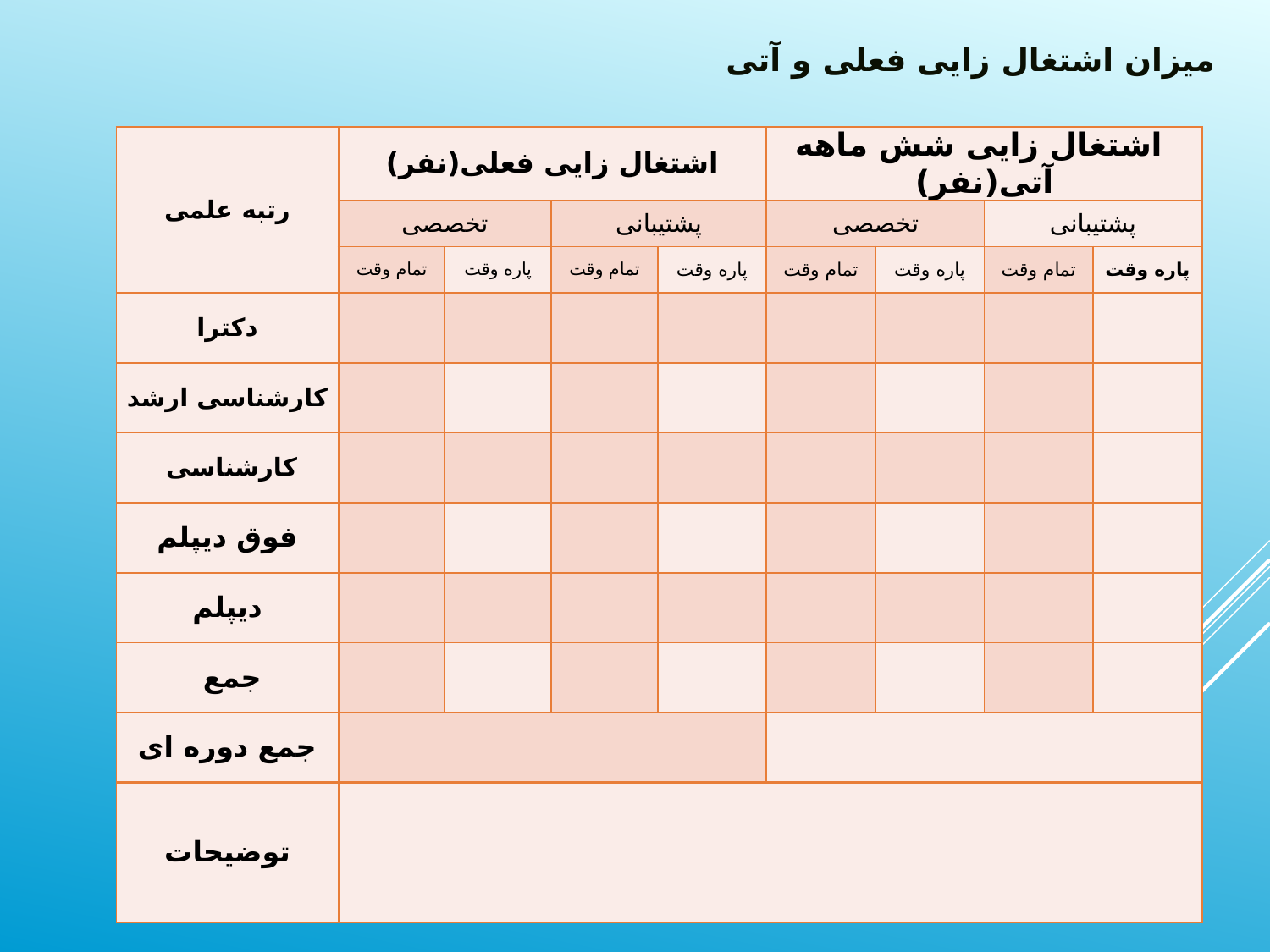

میزان اشتغال زایی فعلی و آتی
| رتبه علمی | اشتغال زایی فعلی(نفر) |  |  |  | اشتغال زایی شش ماهه آتی(نفر) |  |  |  |
| --- | --- | --- | --- | --- | --- | --- | --- | --- |
|  | تخصصی |  | پشتیبانی |  | تخصصی |  | پشتیبانی |  |
|  | تمام وقت | پاره وقت | تمام وقت | پاره وقت | تمام وقت | پاره وقت | تمام وقت | پاره وقت |
| دکترا |  |  |  |  |  |  |  |  |
| کارشناسی ارشد |  |  |  |  |  |  |  |  |
| کارشناسی |  |  |  |  |  |  |  |  |
| فوق دیپلم |  |  |  |  |  |  |  |  |
| دیپلم |  |  |  |  |  |  |  |  |
| جمع |  |  |  |  |  |  |  |  |
| جمع دوره ای |  |  |  |  |  |  |  |  |
| توضیحات |  |  |  |  |  |  |  |  |